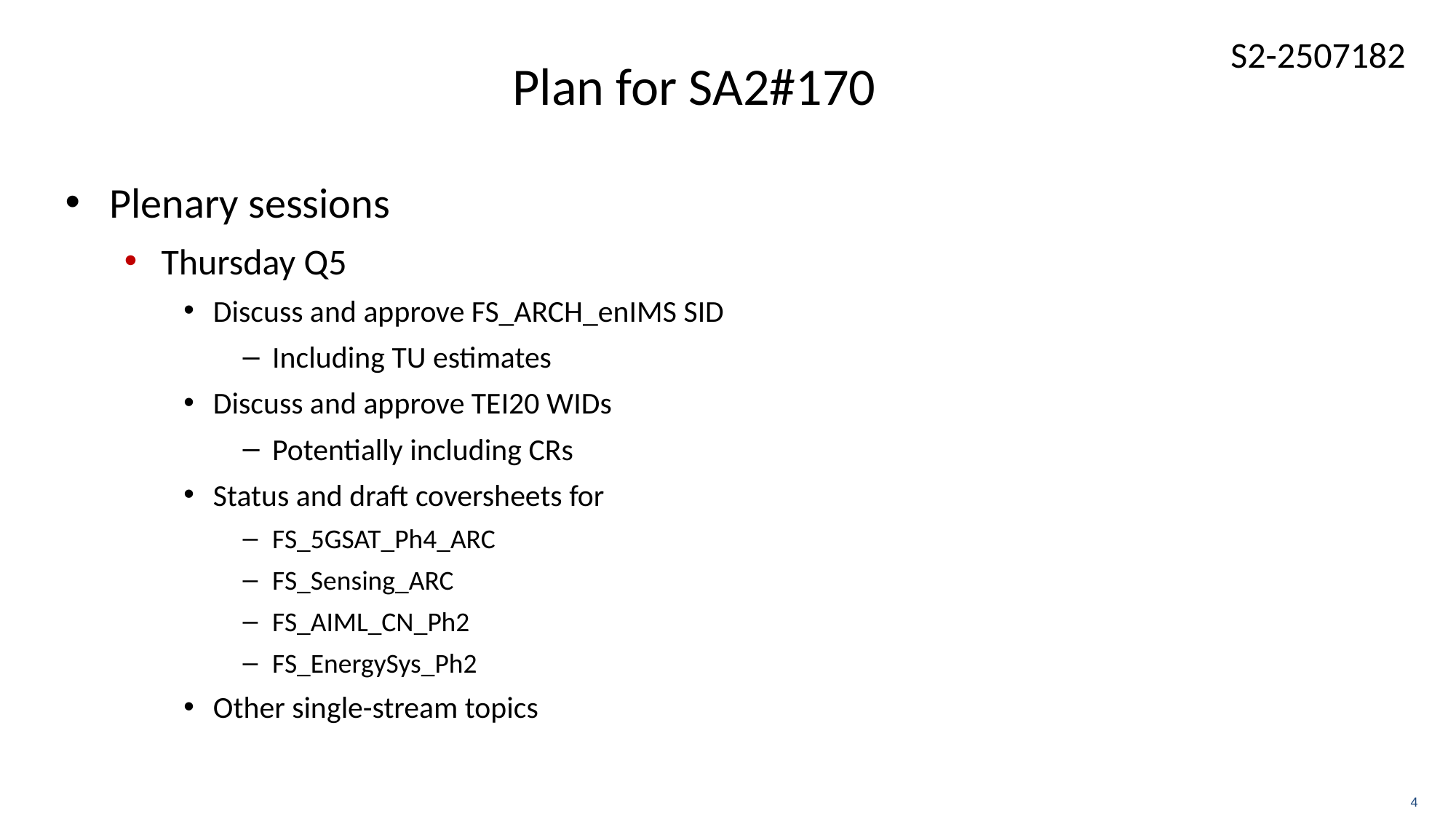

# Plan for SA2#170
Plenary sessions
Thursday Q5
Discuss and approve FS_ARCH_enIMS SID
Including TU estimates
Discuss and approve TEI20 WIDs
Potentially including CRs
Status and draft coversheets for
FS_5GSAT_Ph4_ARC
FS_Sensing_ARC
FS_AIML_CN_Ph2
FS_EnergySys_Ph2
Other single-stream topics